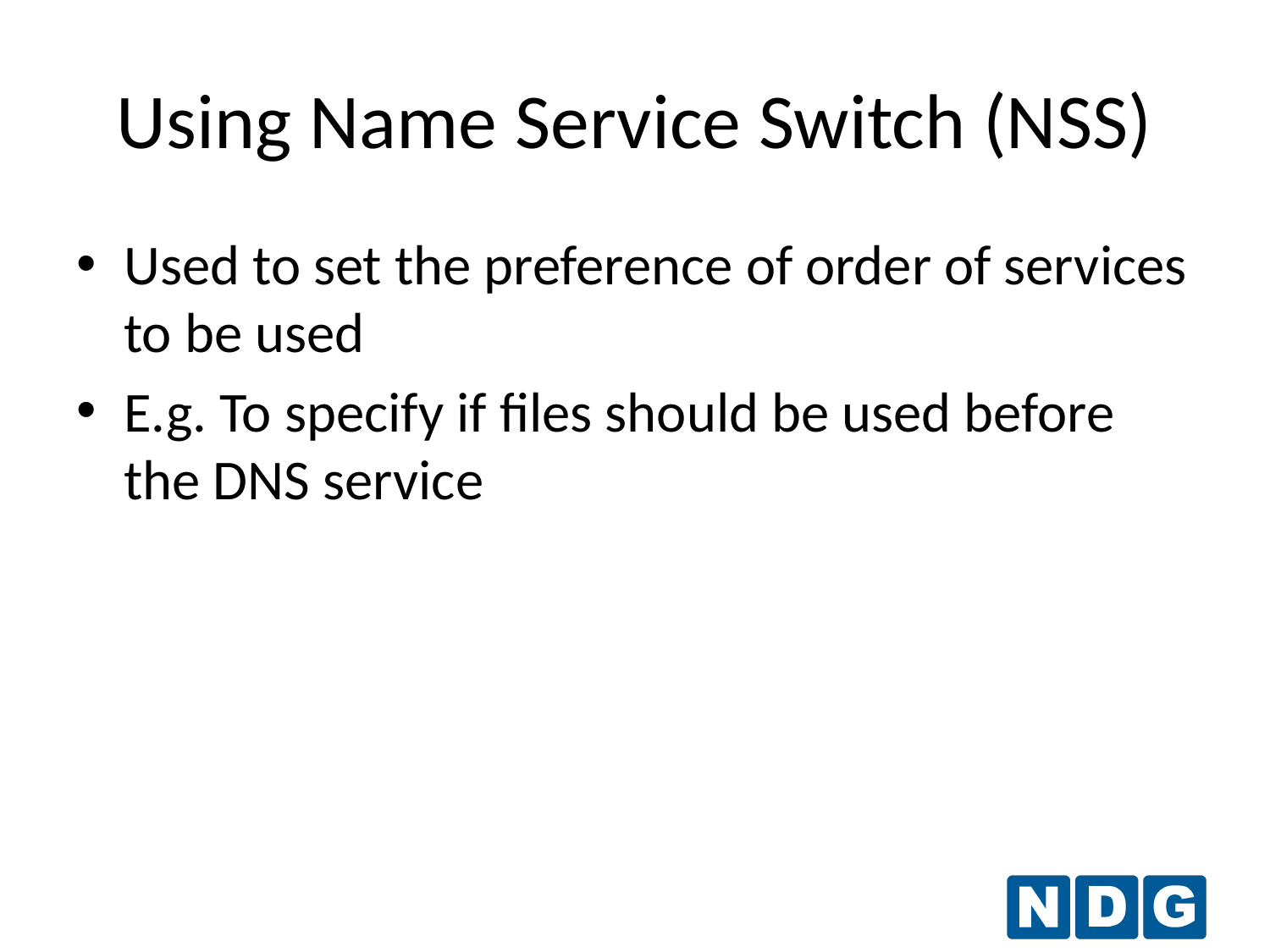

Using Name Service Switch (NSS)
Used to set the preference of order of services to be used
E.g. To specify if files should be used before the DNS service